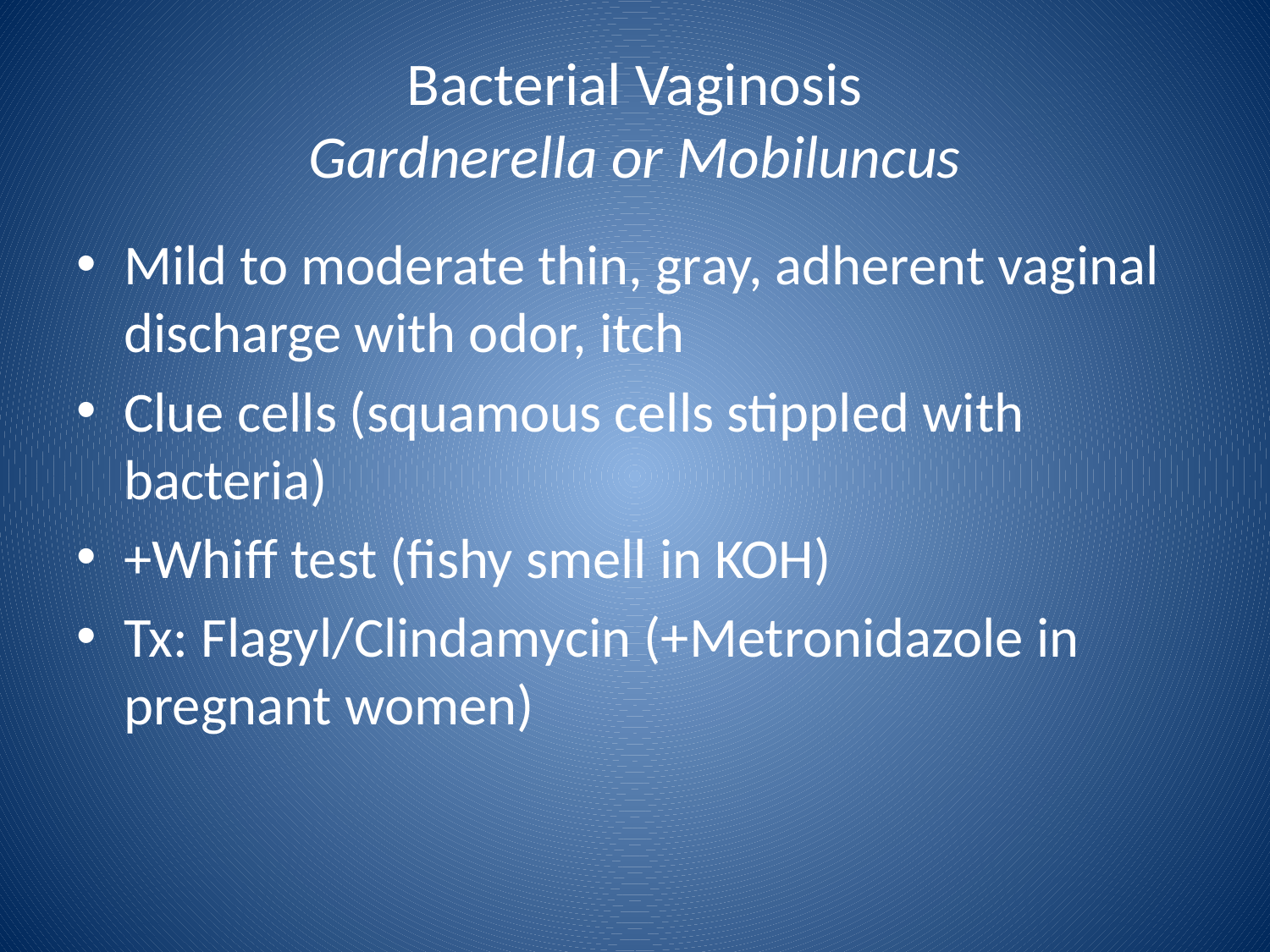

# Bacterial Vaginosis Gardnerella or Mobiluncus
Mild to moderate thin, gray, adherent vaginal discharge with odor, itch
Clue cells (squamous cells stippled with bacteria)
+Whiff test (fishy smell in KOH)
Tx: Flagyl/Clindamycin (+Metronidazole in pregnant women)